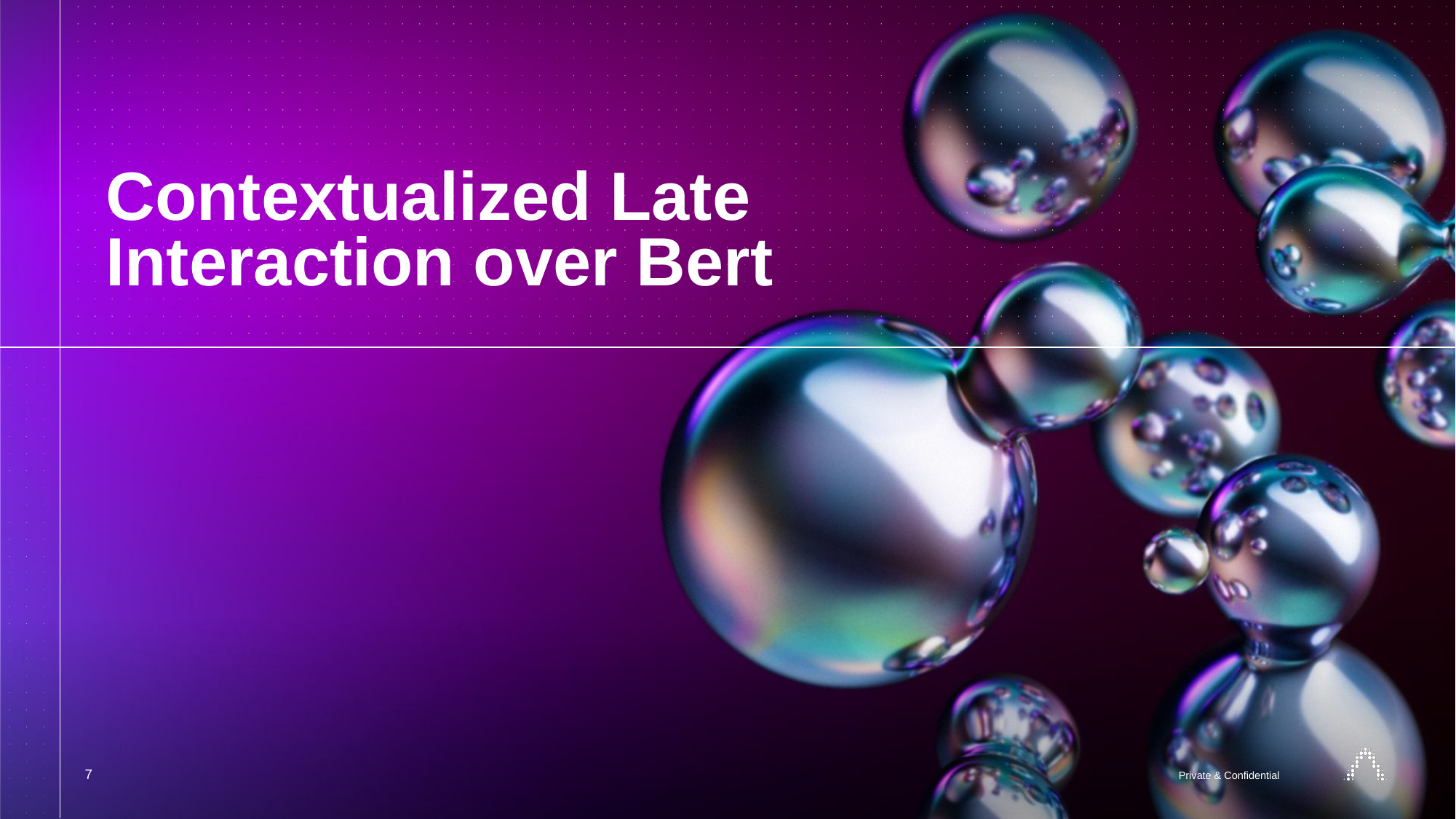

# Contextualized Late Interaction over Bert
7
Private & Confidential